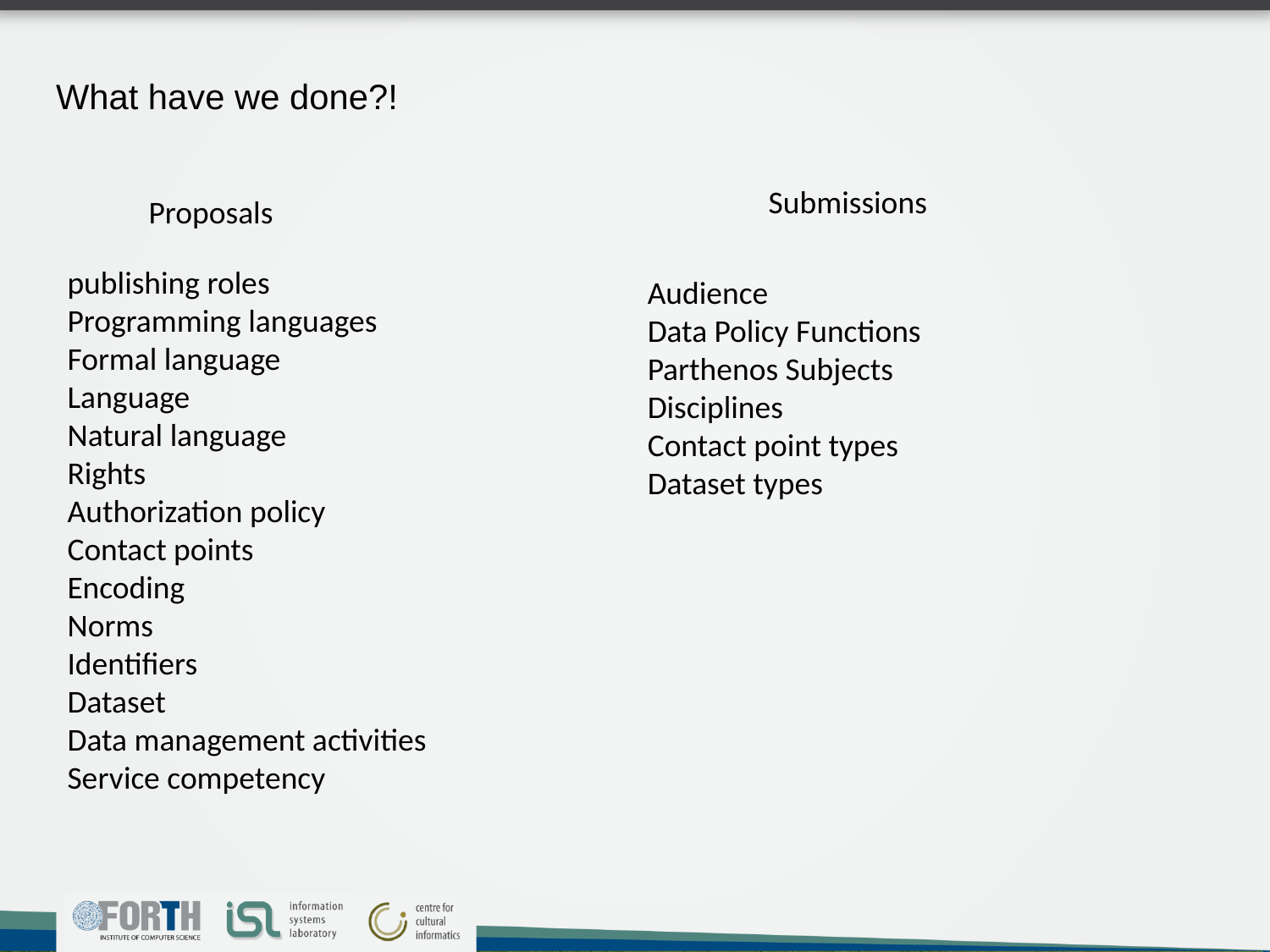

# What have we done?!
Submissions
Proposals
publishing roles
Programming languages
Formal language
Language
Natural language
Rights
Authorization policy
Contact points
Encoding
Norms
Identifiers
Dataset
Data management activities
Service competency

Audience
Data Policy Functions
Parthenos Subjects
Disciplines
Contact point types
Dataset types